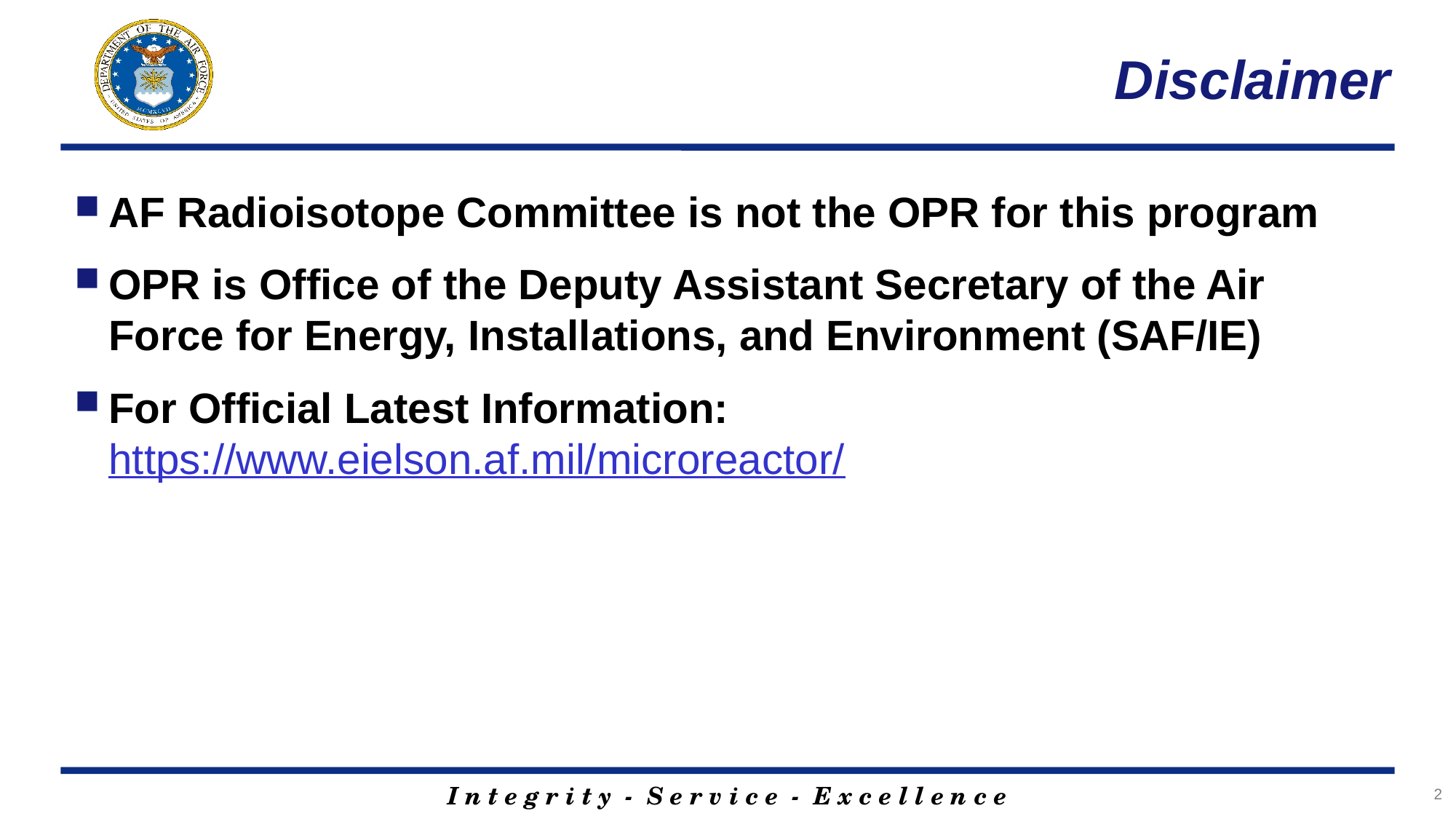

# Disclaimer
AF Radioisotope Committee is not the OPR for this program
OPR is Office of the Deputy Assistant Secretary of the Air Force for Energy, Installations, and Environment (SAF/IE)
For Official Latest Information:       https://www.eielson.af.mil/microreactor/

2